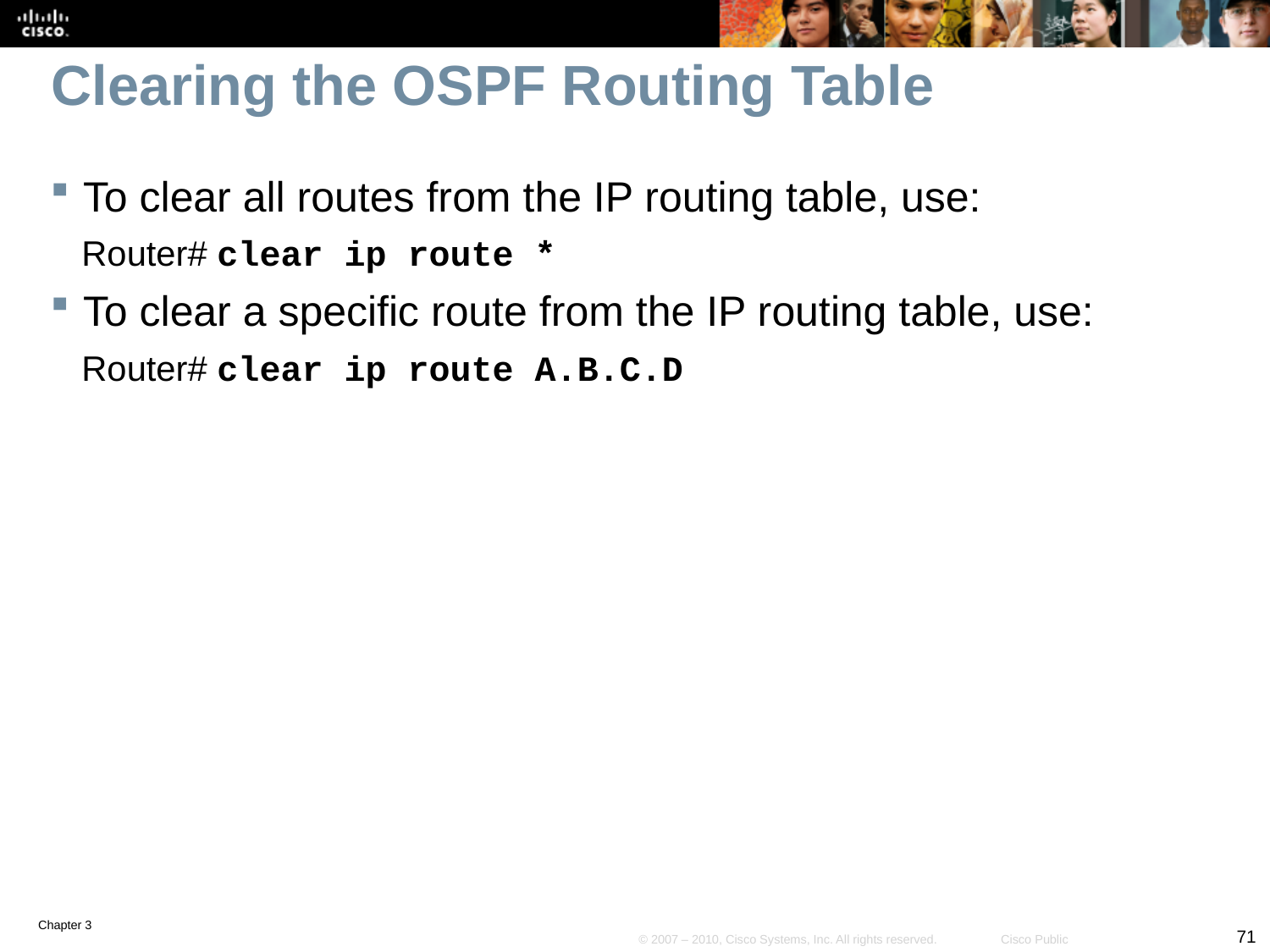

# Clearing the OSPF Routing Table
To clear all routes from the IP routing table, use:
Router# clear ip route *
To clear a specific route from the IP routing table, use:
Router# clear ip route A.B.C.D